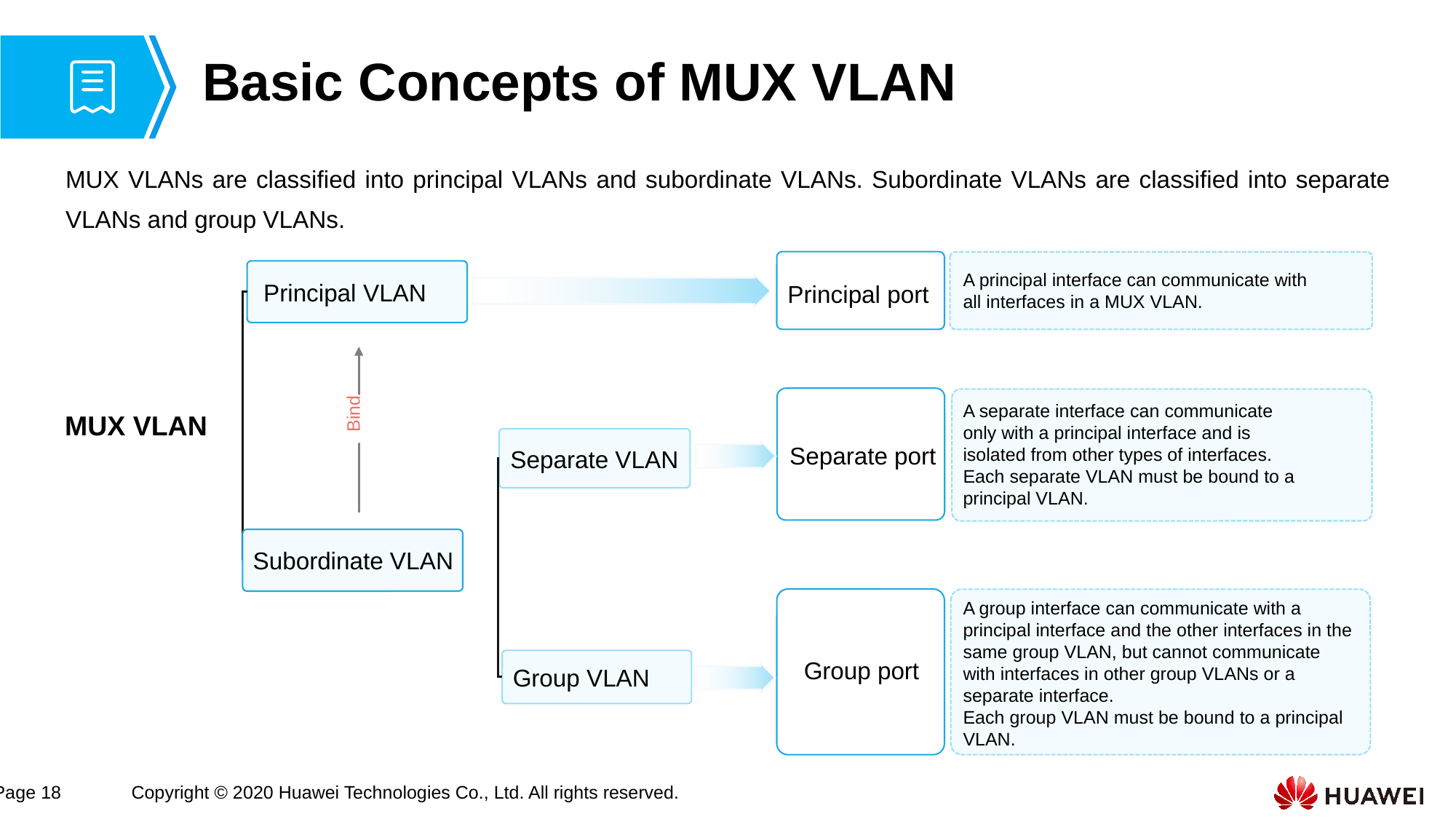

# Basic Concepts of MUX VLAN
MUX VLANs are classified into principal VLANs and subordinate VLANs. Subordinate VLANs are classified into separate VLANs and group VLANs.

Principal port

Principal VLAN
A principal interface can communicate with all interfaces in a MUX VLAN.

Separate port

A separate interface can communicate only with a principal interface and is isolated from other types of interfaces.
Each separate VLAN must be bound to a principal VLAN.
Bind
MUX VLAN

Separate VLAN

Subordinate VLAN

Group port

A group interface can communicate with a principal interface and the other interfaces in the same group VLAN, but cannot communicate with interfaces in other group VLANs or a separate interface.
Each group VLAN must be bound to a principal VLAN.

Group VLAN